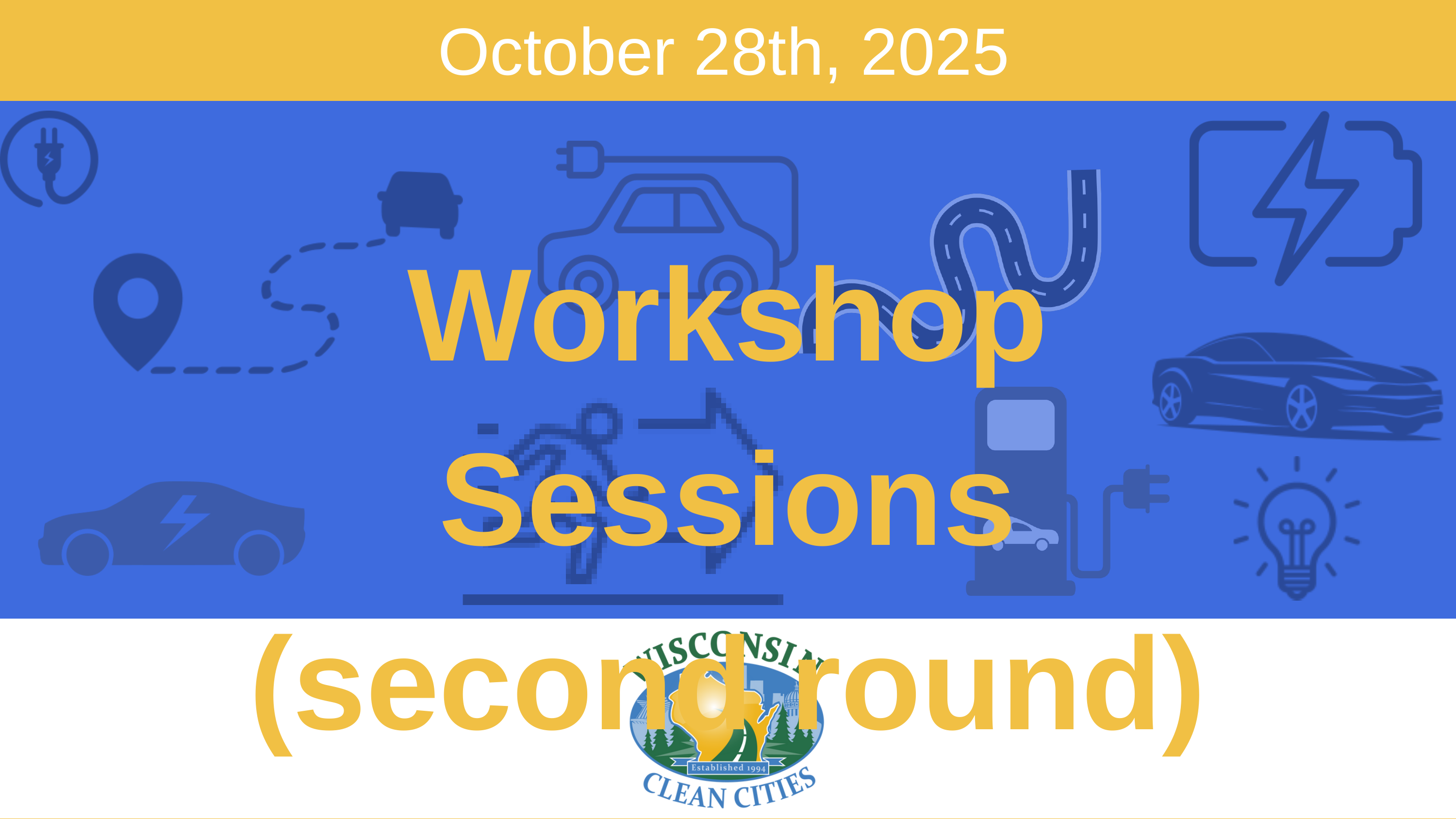

October 28th, 2025

Workshop Sessions
(second round)